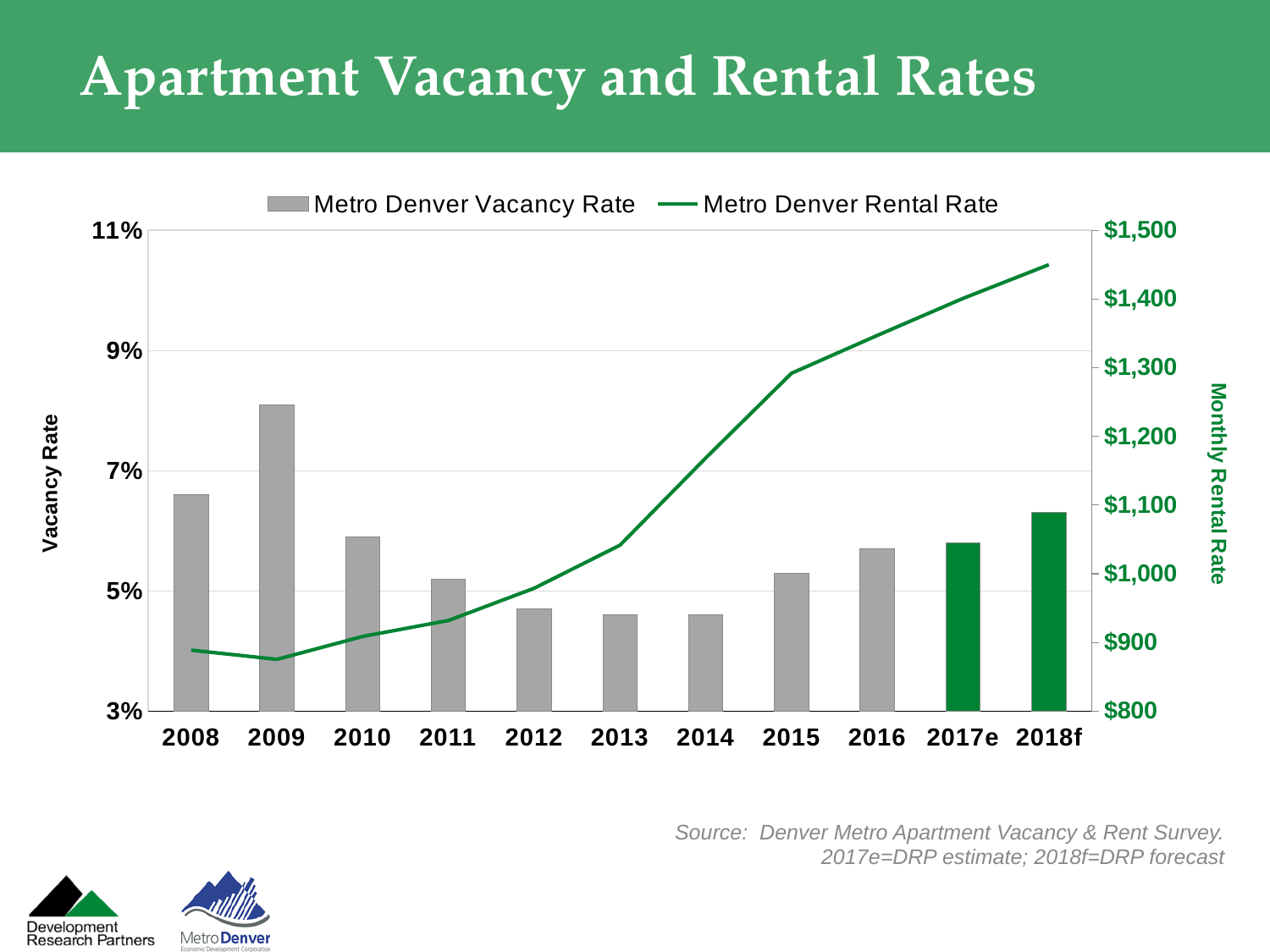

# Apartment Vacancy and Rental Rates

### Chart

| Category | Metro Denver Vacancy Rate | Metro Denver Rental Rate |
|---|---|---|
| 2008 | 0.066 | 888.81 |
| 2009 | 0.081 | 875.39 |
| 2010 | 0.059 | 908.77 |
| 2011 | 0.052 | 932.02 |
| 2012 | 0.047 | 978.99 |
| 2013 | 0.046 | 1041.61 |
| 2014 | 0.046 | 1168.64603893 |
| 2015 | 0.053000000000000005 | 1291.89 |
| 2016 | 0.057 | 1347.0 |
| 2017e | 0.058 | 1400.88 |
| 2018f | 0.063 | 1449.9108 |
Source:  Denver Metro Apartment Vacancy & Rent Survey.
2017e=DRP estimate; 2018f=DRP forecast